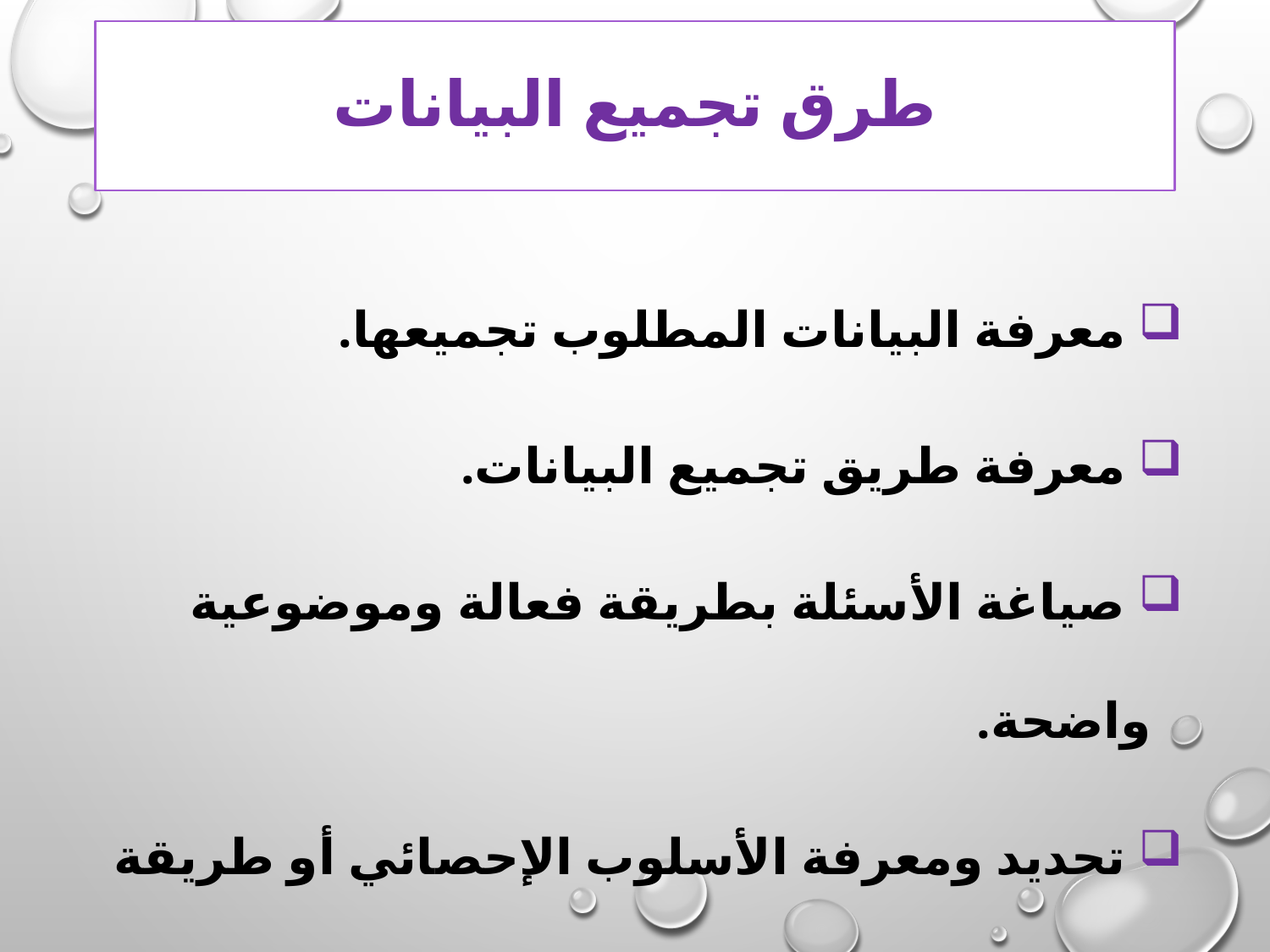

# طرق تجميع البيانات
 معرفة البيانات المطلوب تجميعها.
 معرفة طريق تجميع البيانات.
 صياغة الأسئلة بطريقة فعالة وموضوعية واضحة.
 تحديد ومعرفة الأسلوب الإحصائي أو طريقة التحليل الواجب إتباعها.